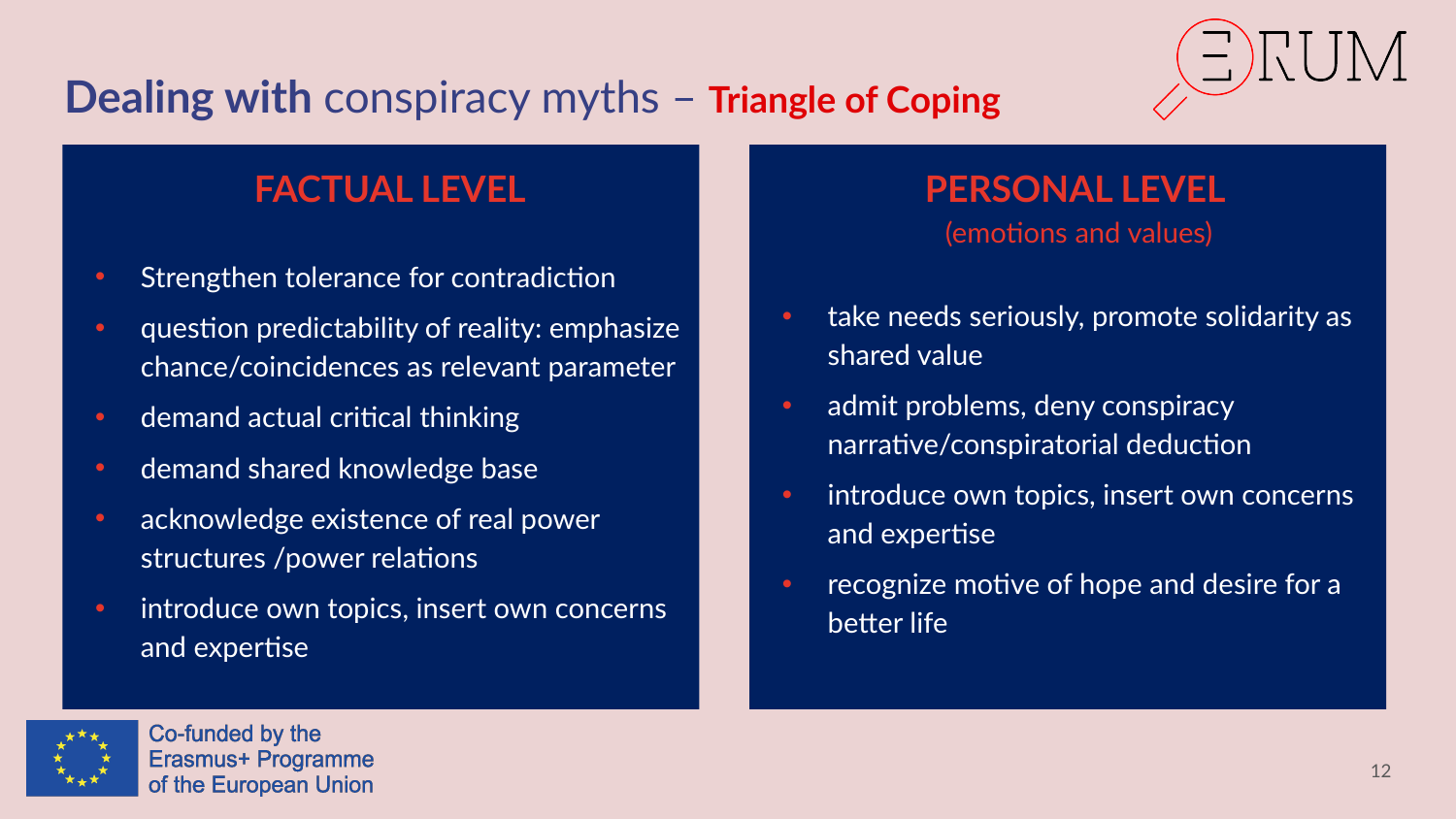

# Dealing with conspiracy myths – Triangle of Coping
FACTUAL LEVEL

Strengthen tolerance for contradiction
question predictability of reality: emphasize chance/coincidences as relevant parameter
demand actual critical thinking
demand shared knowledge base
acknowledge existence of real power structures /power relations
introduce own topics, insert own concerns and expertise
PERSONAL LEVEL
(emotions and values)

take needs seriously, promote solidarity as shared value
admit problems, deny conspiracy narrative/conspiratorial deduction
introduce own topics, insert own concerns and expertise
recognize motive of hope and desire for a better life
12